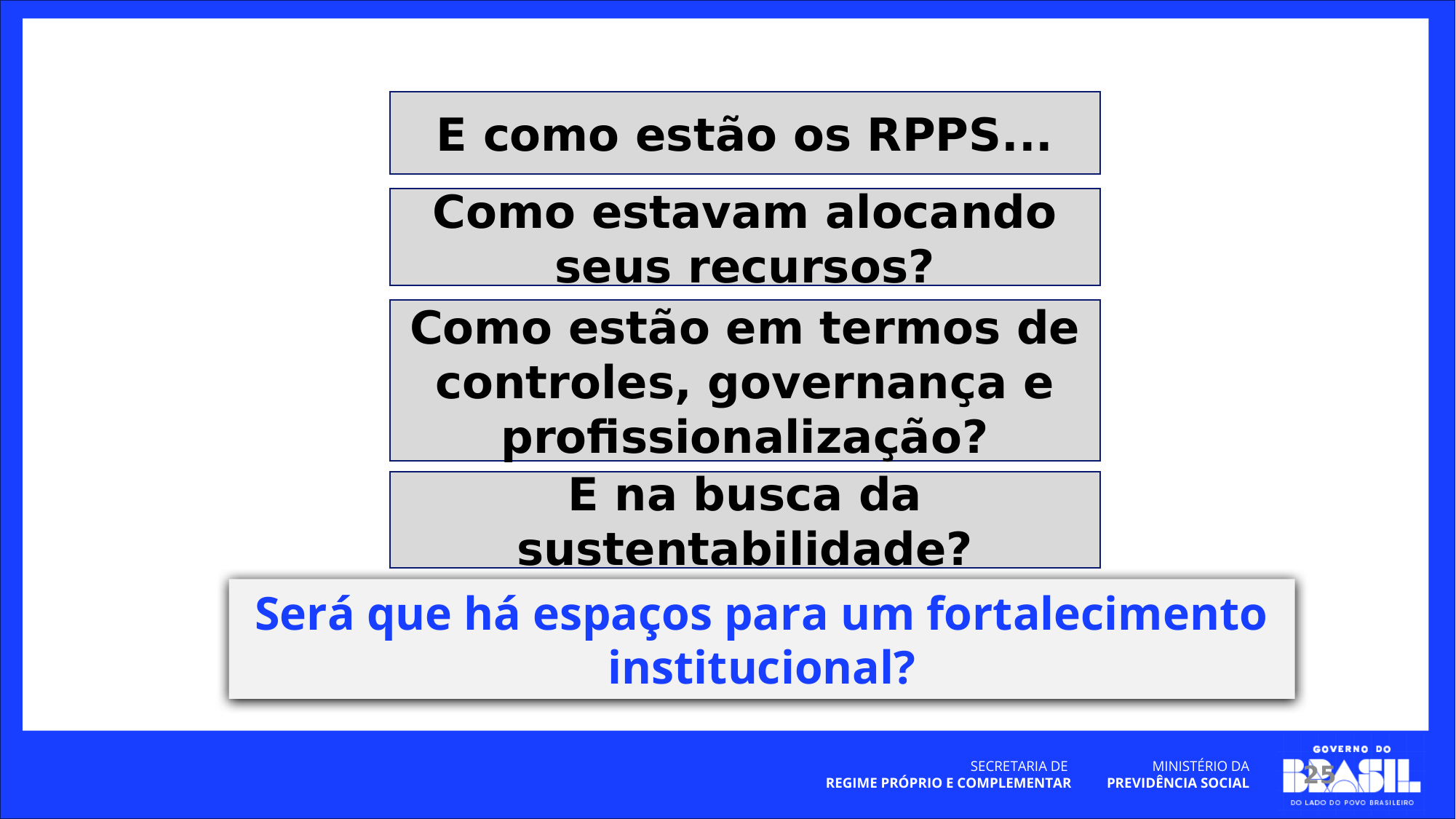

E como estão os RPPS...
Como estavam alocando seus recursos?
Como estão em termos de controles, governança e profissionalização?
E na busca da sustentabilidade?
Será que há espaços para um fortalecimento institucional?
25